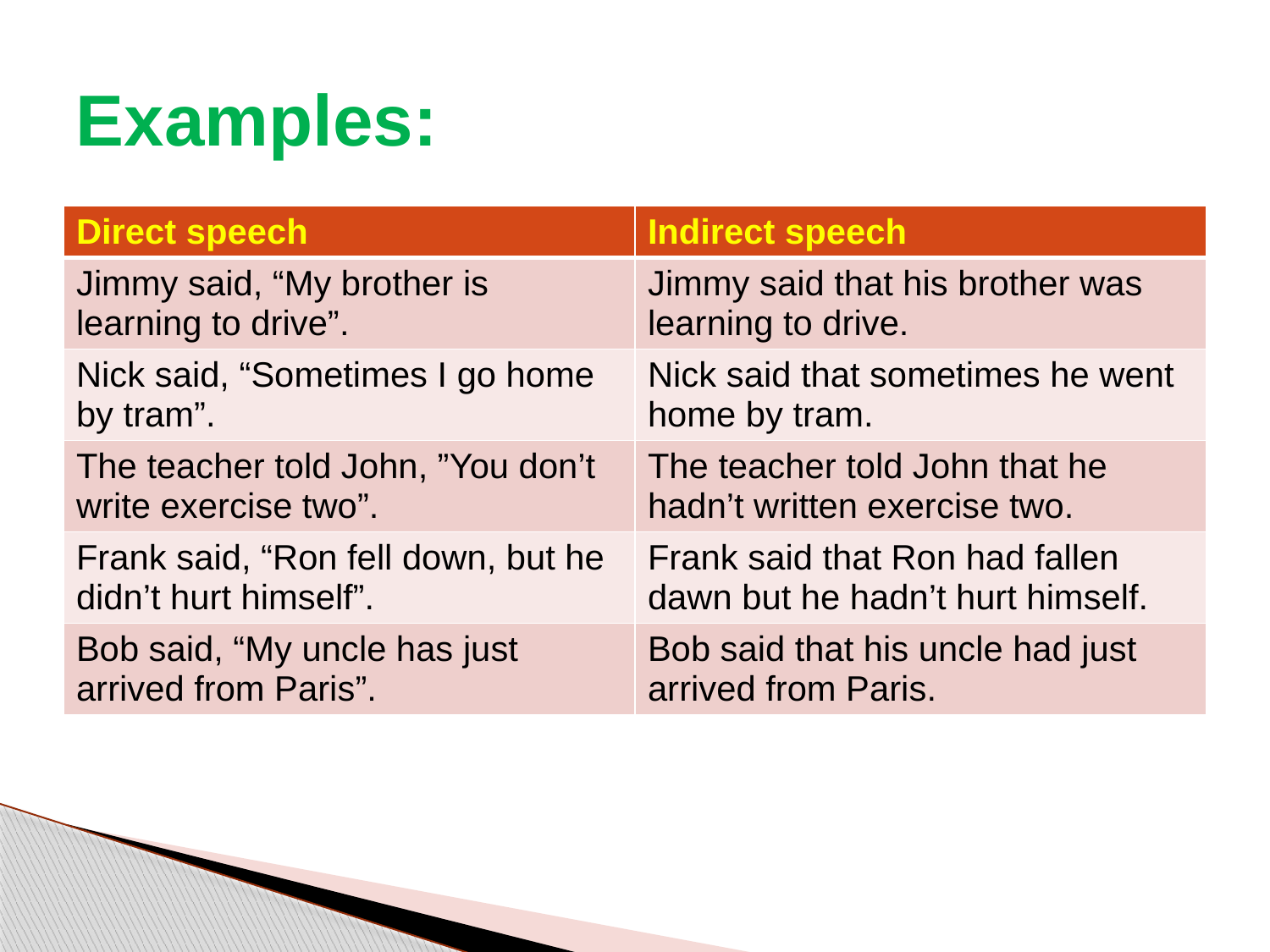

# Examples:
| Direct speech | Indirect speech |
| --- | --- |
| Jimmy said, “My brother is learning to drive”. | Jimmy said that his brother was learning to drive. |
| Nick said, “Sometimes I go home by tram”. | Nick said that sometimes he went home by tram. |
| The teacher told John, ”You don’t write exercise two”. | The teacher told John that he hadn’t written exercise two. |
| Frank said, “Ron fell down, but he didn’t hurt himself”. | Frank said that Ron had fallen dawn but he hadn’t hurt himself. |
| Bob said, “My uncle has just arrived from Paris”. | Bob said that his uncle had just arrived from Paris. |